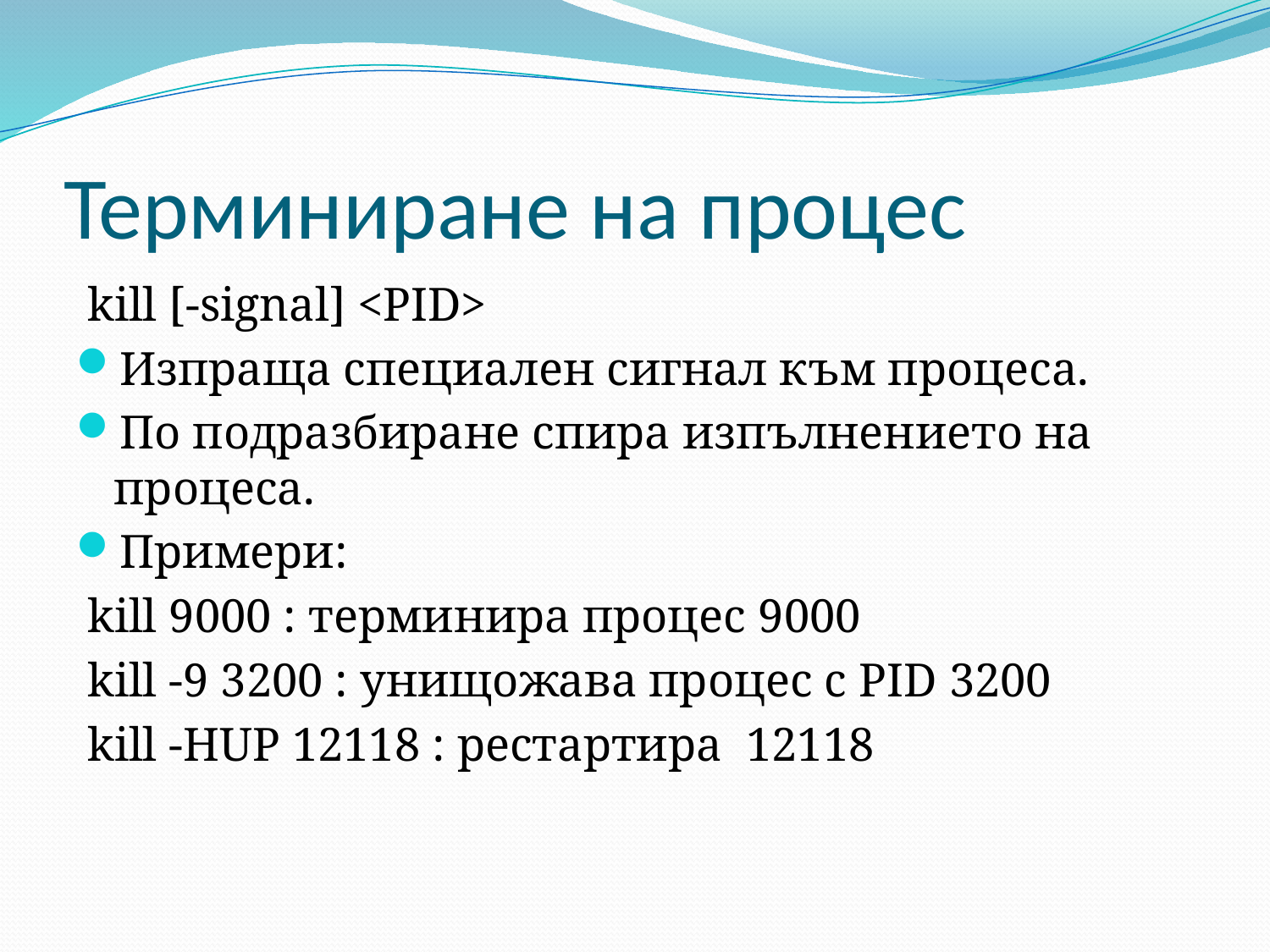

# Терминиране на процес
kill [-signal] <PID>
Изпраща специален сигнал към процеса.
По подразбиране спира изпълнението на процеса.
Примери:
kill 9000 : терминира процес 9000
kill -9 3200 : унищожава процес с PID 3200
kill -HUP 12118 : рестартира  12118